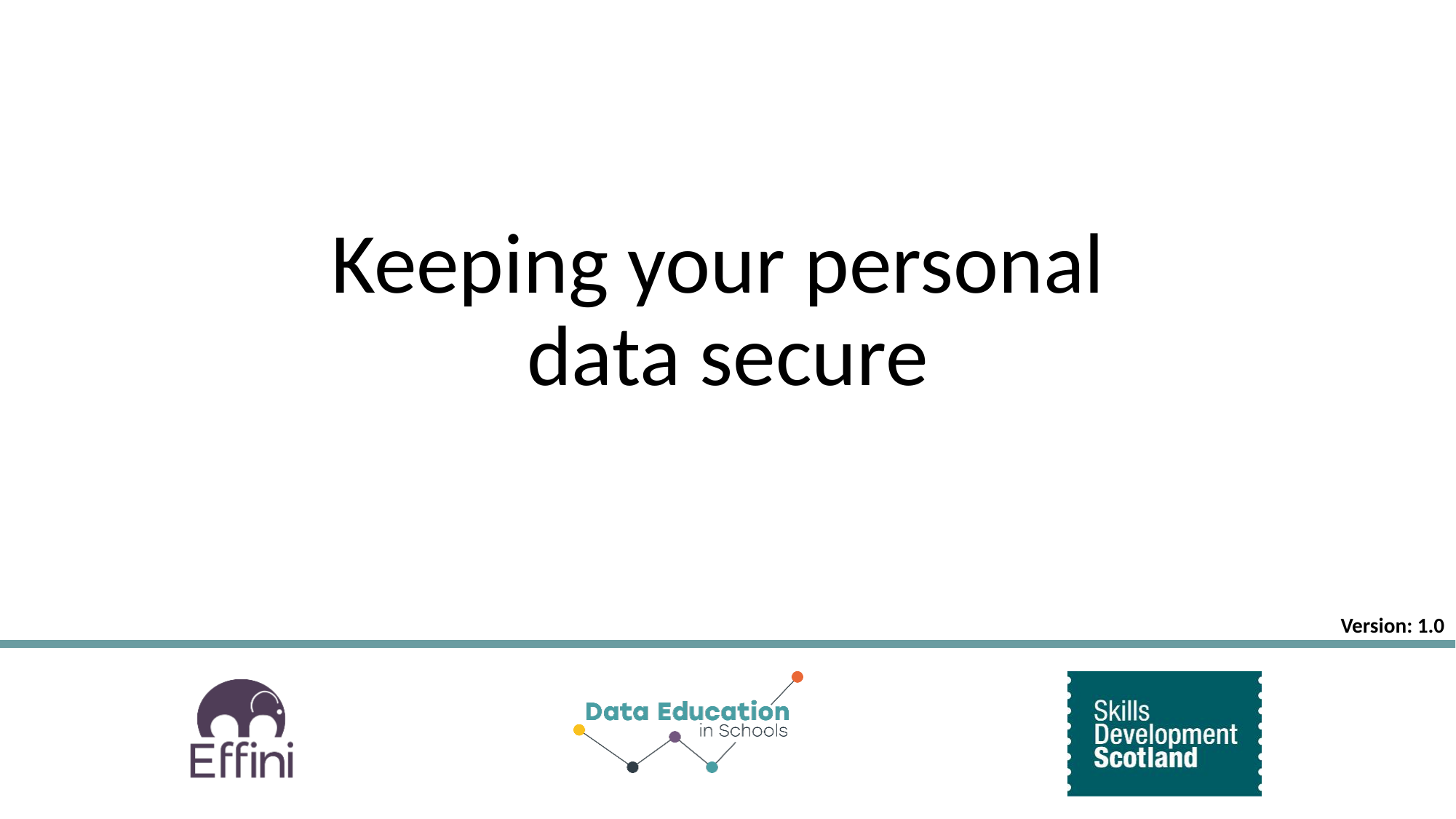

# Keeping your personal data secure
Version: 1.0